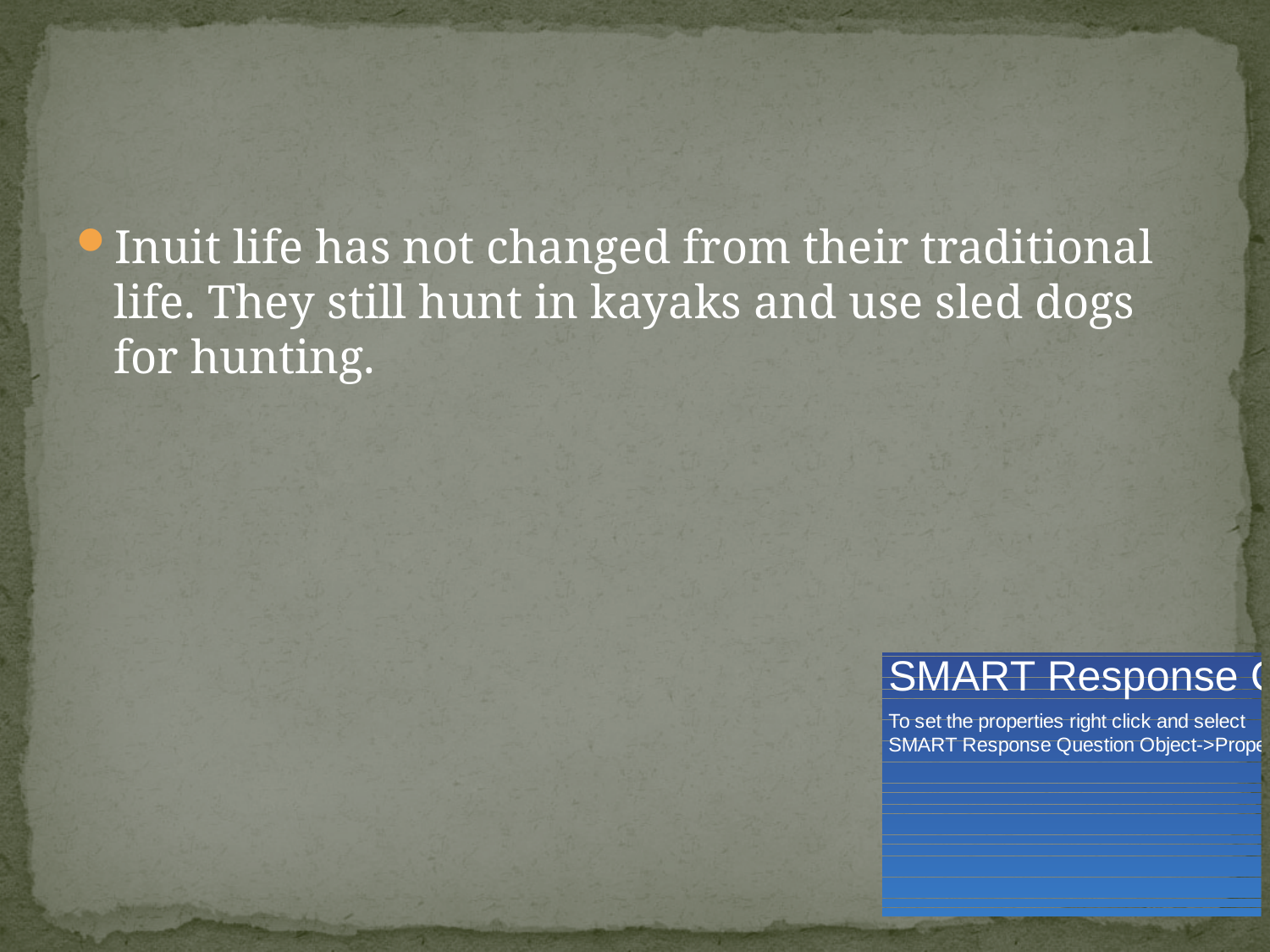

#
Inuit life has not changed from their traditional life. They still hunt in kayaks and use sled dogs for hunting.